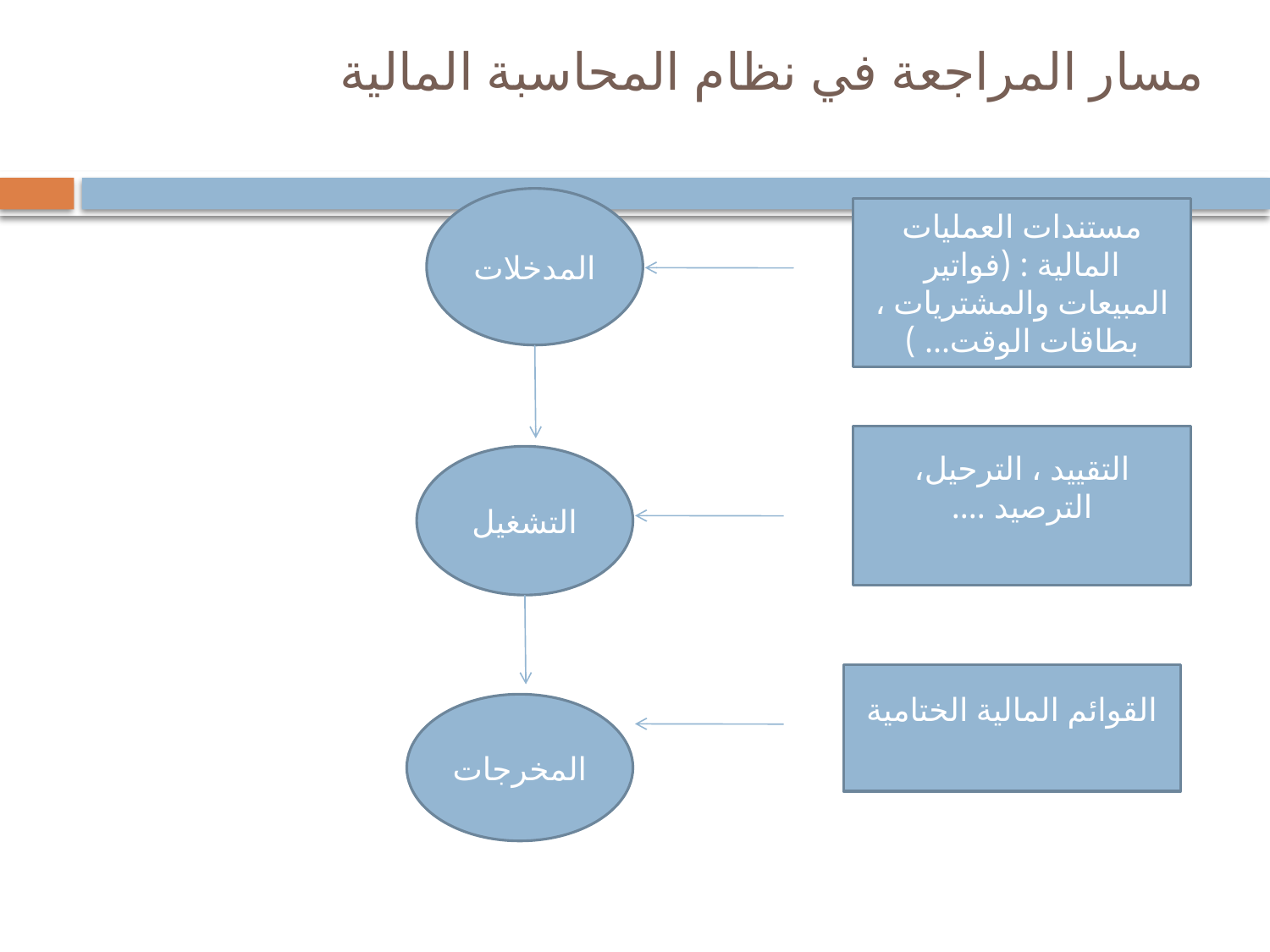

# مسار المراجعة في نظام المحاسبة المالية
المدخلات
مستندات العمليات المالية : (فواتير المبيعات والمشتريات ، بطاقات الوقت... )
التقييد ، الترحيل، الترصيد ....

التشغيل
القوائم المالية الختامية

المخرجات